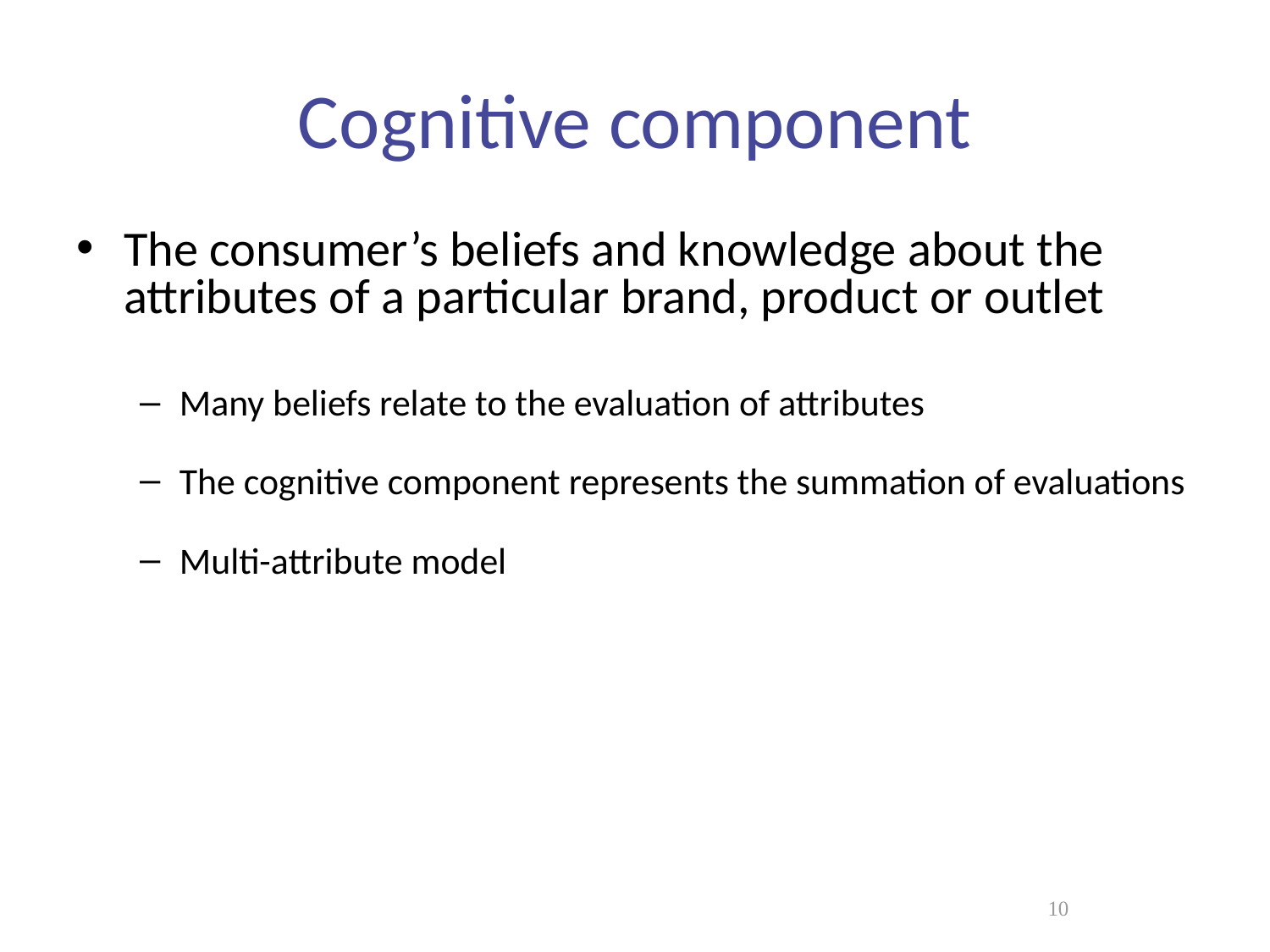

# Cognitive component
The consumer’s beliefs and knowledge about the attributes of a particular brand, product or outlet

Many beliefs relate to the evaluation of attributes
The cognitive component represents the summation of evaluations
Multi-attribute model
10